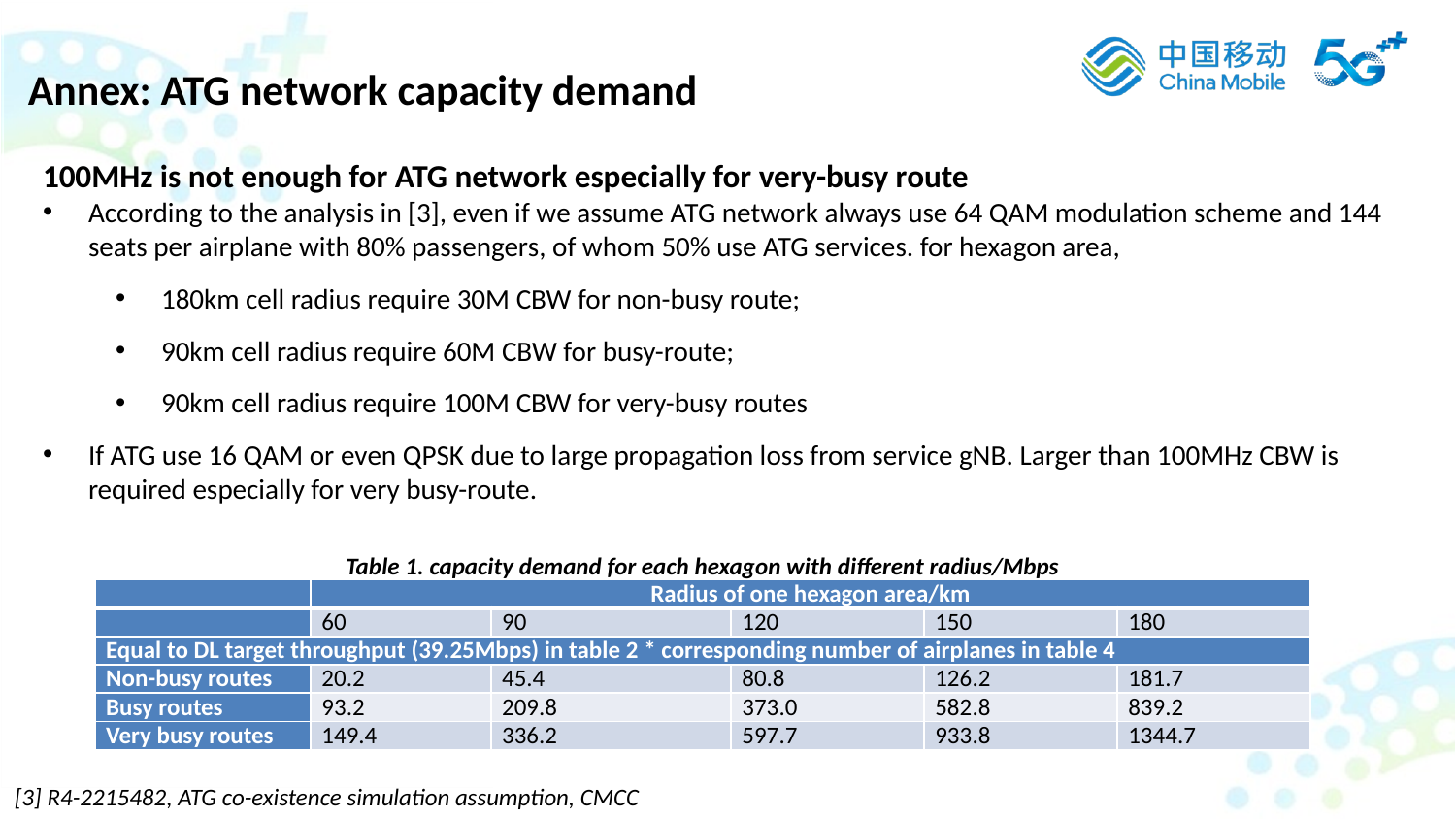

Annex: ATG network capacity demand
100MHz is not enough for ATG network especially for very-busy route
According to the analysis in [3], even if we assume ATG network always use 64 QAM modulation scheme and 144 seats per airplane with 80% passengers, of whom 50% use ATG services. for hexagon area,
180km cell radius require 30M CBW for non-busy route;
90km cell radius require 60M CBW for busy-route;
90km cell radius require 100M CBW for very-busy routes
If ATG use 16 QAM or even QPSK due to large propagation loss from service gNB. Larger than 100MHz CBW is required especially for very busy-route.
Table 1. capacity demand for each hexagon with different radius/Mbps
|  | Radius of one hexagon area/km |  |  |  |  |
| --- | --- | --- | --- | --- | --- |
|  | 60 | 90 | 120 | 150 | 180 |
| Equal to DL target throughput (39.25Mbps) in table 2 \* corresponding number of airplanes in table 4 |  |  |  |  |  |
| Non-busy routes | 20.2 | 45.4 | 80.8 | 126.2 | 181.7 |
| Busy routes | 93.2 | 209.8 | 373.0 | 582.8 | 839.2 |
| Very busy routes | 149.4 | 336.2 | 597.7 | 933.8 | 1344.7 |
[3] R4-2215482, ATG co-existence simulation assumption, CMCC